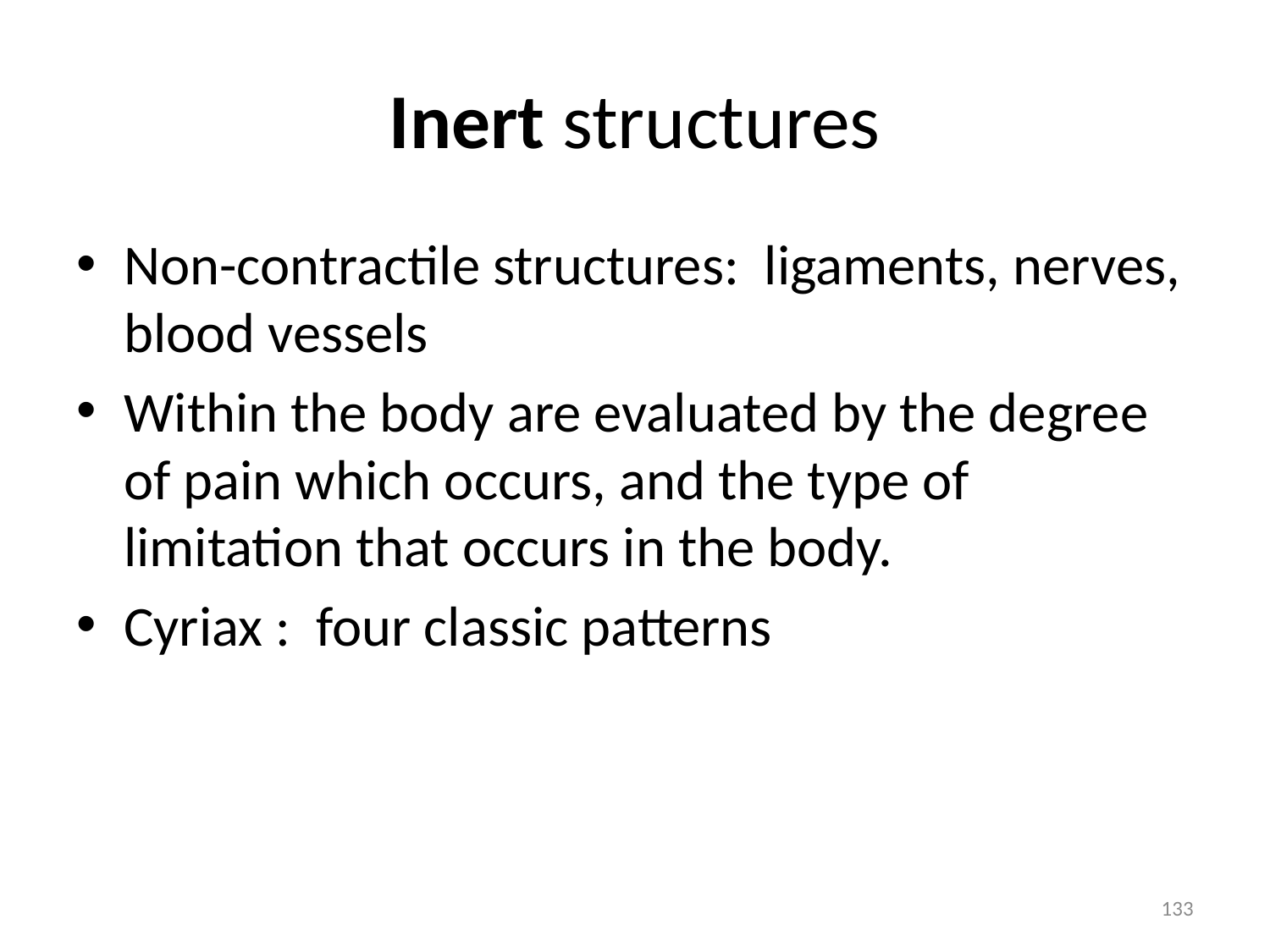

# Inert structures
Non-contractile structures:  ligaments, nerves, blood vessels
Within the body are evaluated by the degree of pain which occurs, and the type of limitation that occurs in the body.
Cyriax :  four classic patterns
133